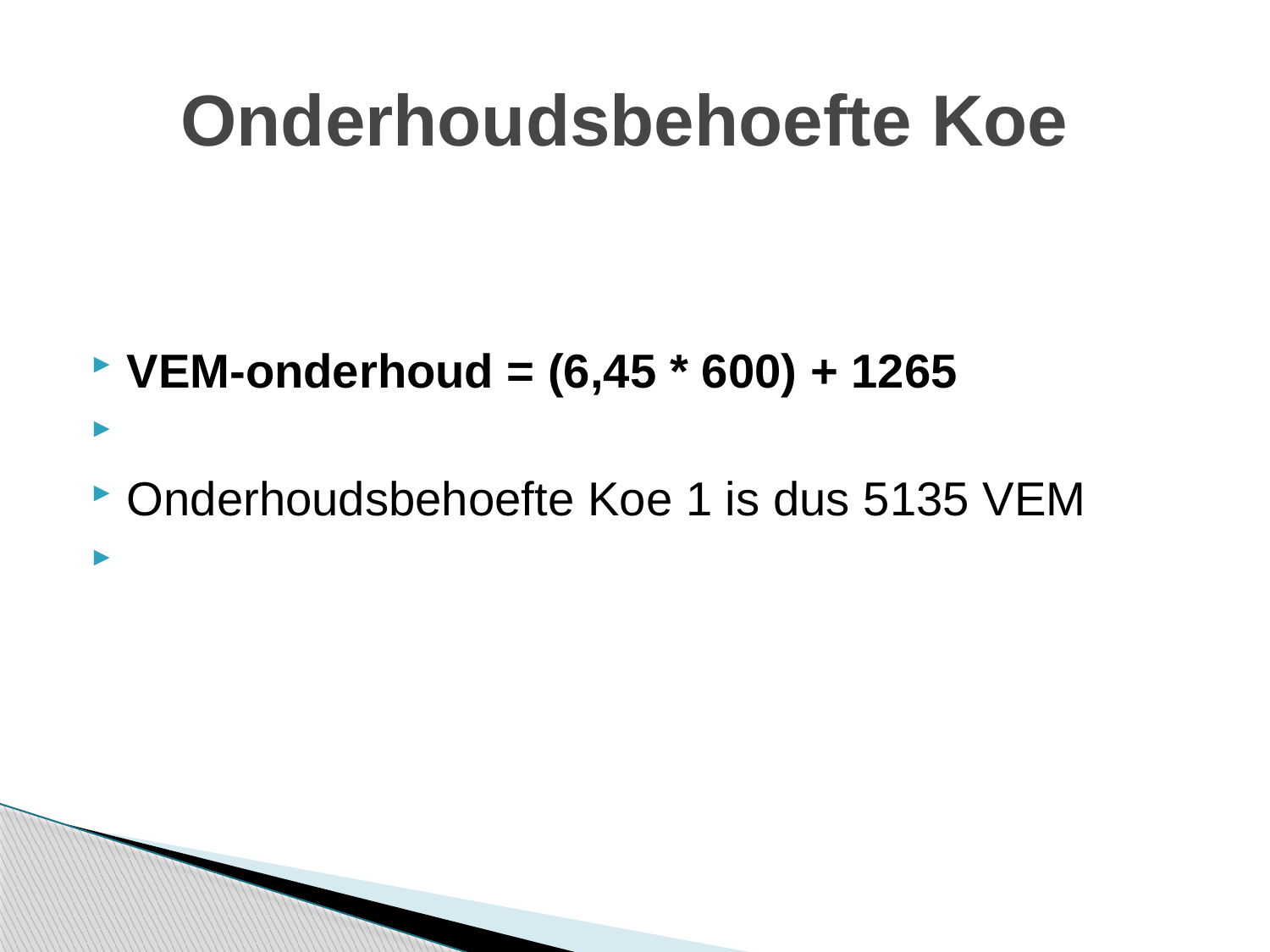

# Onderhoudsbehoefte Koe

VEM-onderhoud = (6,45 * 600) + 1265

Onderhoudsbehoefte Koe 1 is dus 5135 VEM